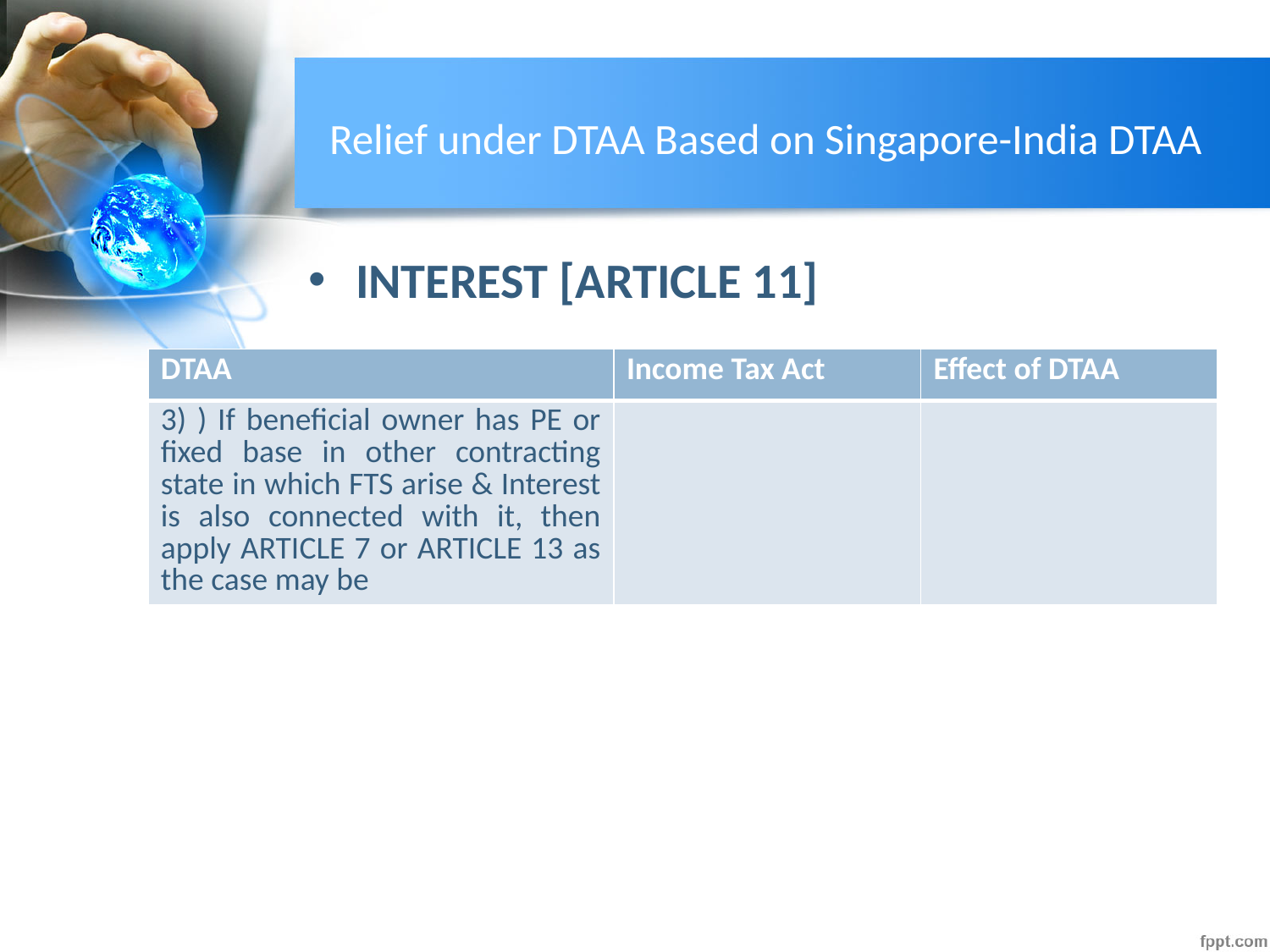

# Relief under DTAA Based on Singapore-India DTAA
INTEREST [ARTICLE 11]

| DTAA | Income Tax Act | Effect of DTAA |
| --- | --- | --- |
| 3) ) If beneficial owner has PE or fixed base in other contracting state in which FTS arise & Interest is also connected with it, then apply ARTICLE 7 or ARTICLE 13 as the case may be |  |  |